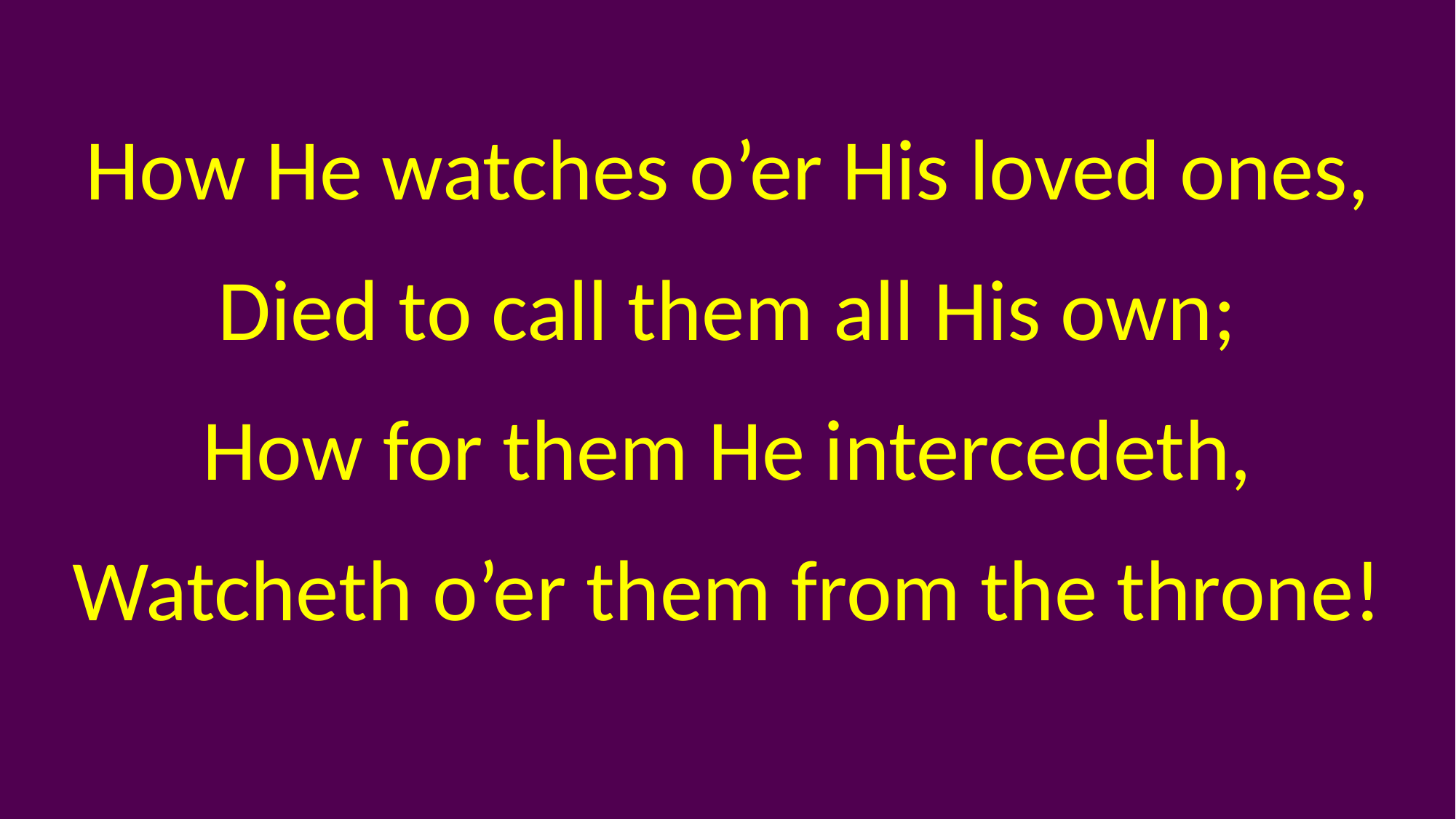

How He watches o’er His loved ones,
Died to call them all His own;
How for them He intercedeth,
Watcheth o’er them from the throne!